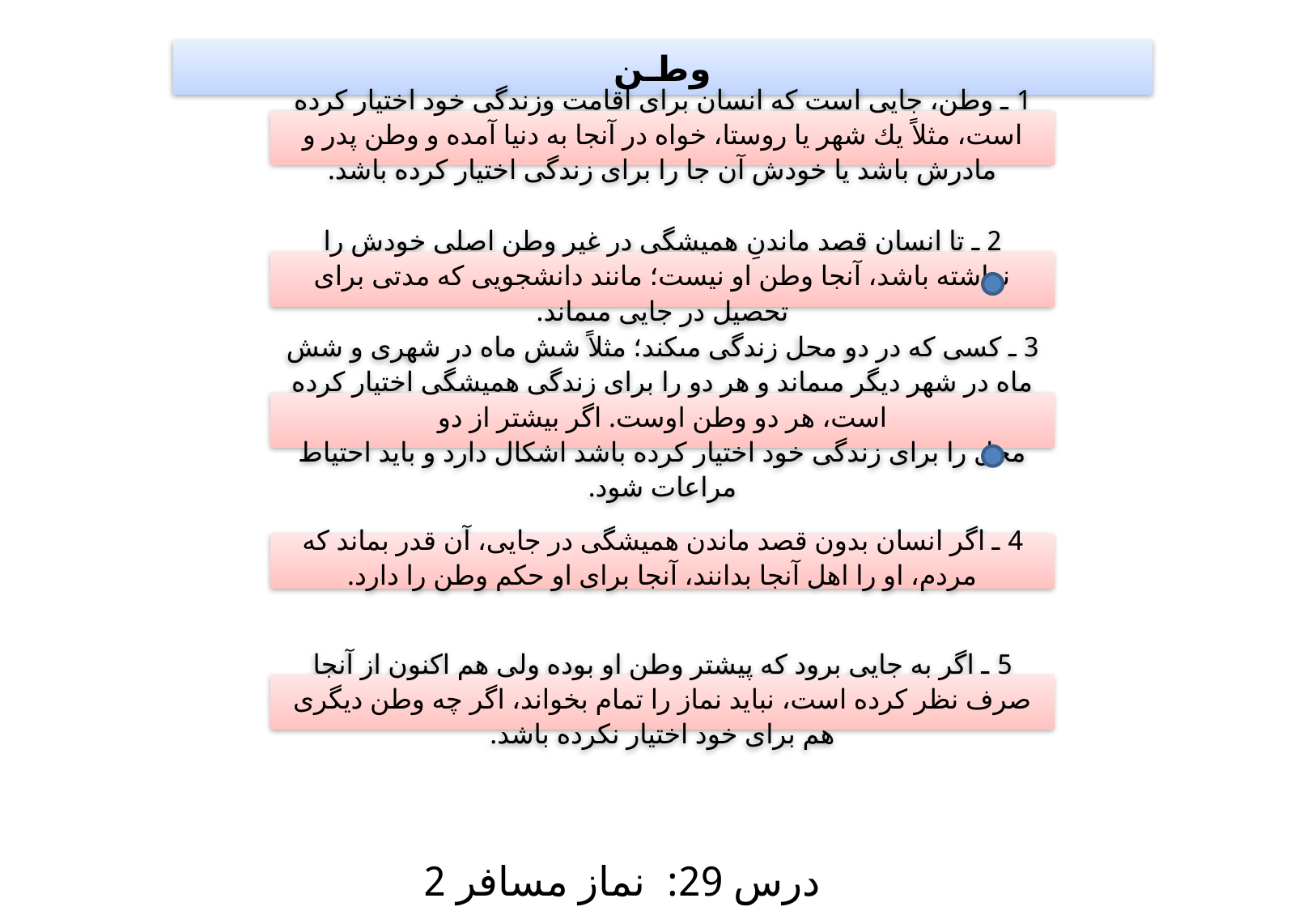

وطـن
4 ـ اگر انسان بدون قصد ماندن هميشگى در جايى، آن قدر بماند كه مردم، او را اهل آنجا بدانند، آنجا براى او حكم وطن را دارد.
5 ـ اگر به جايى برود كه پيشتر وطن او بوده ولى هم اكنون از آنجا صرف نظر كرده است، نبايد نماز را تمام بخواند، اگر چه وطن ديگرى هم براى خود اختيار نكرده باشد.

درس 29:  نماز مسافر 2